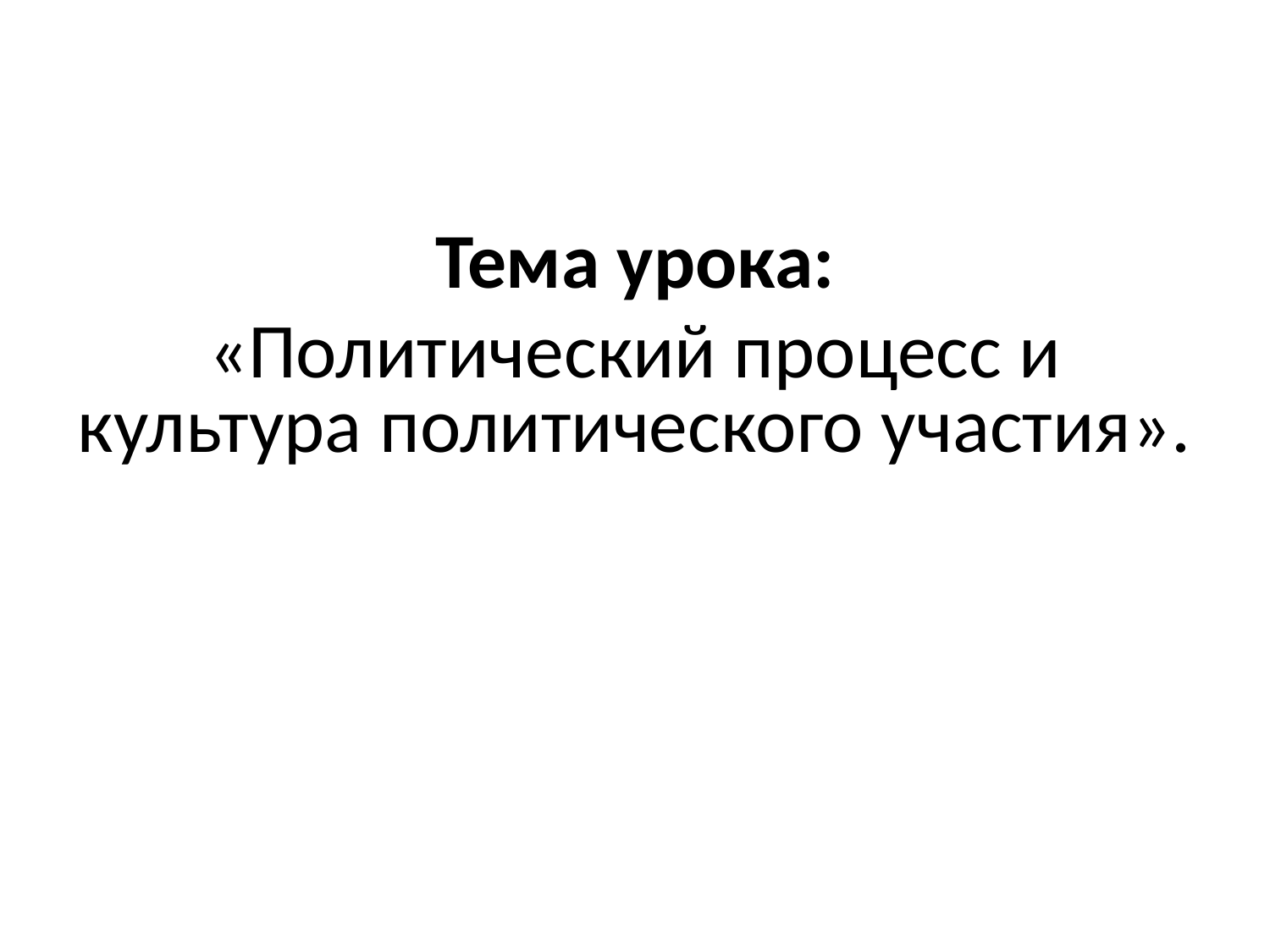

#
Тема урока:
«Политический процесс и культура политического участия».